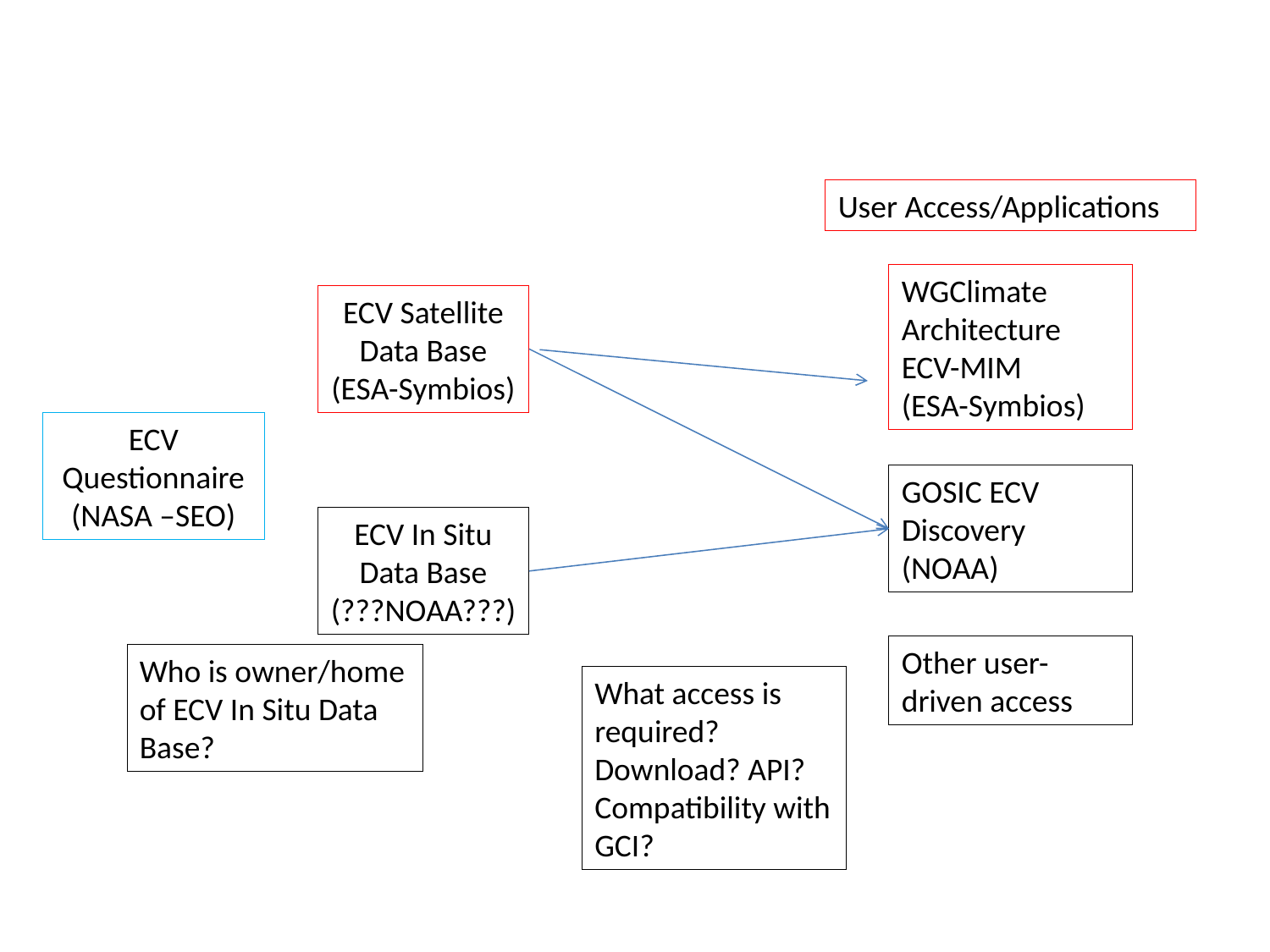

User Access/Applications
WGClimate Architecture
ECV-MIM
(ESA-Symbios)
ECV Satellite Data Base
(ESA-Symbios)
ECV Questionnaire
(NASA –SEO)
GOSIC ECV Discovery
(NOAA)
ECV In Situ Data Base
(???NOAA???)
Other user-driven access
Who is owner/home of ECV In Situ Data Base?
What access is required? Download? API?
Compatibility with GCI?